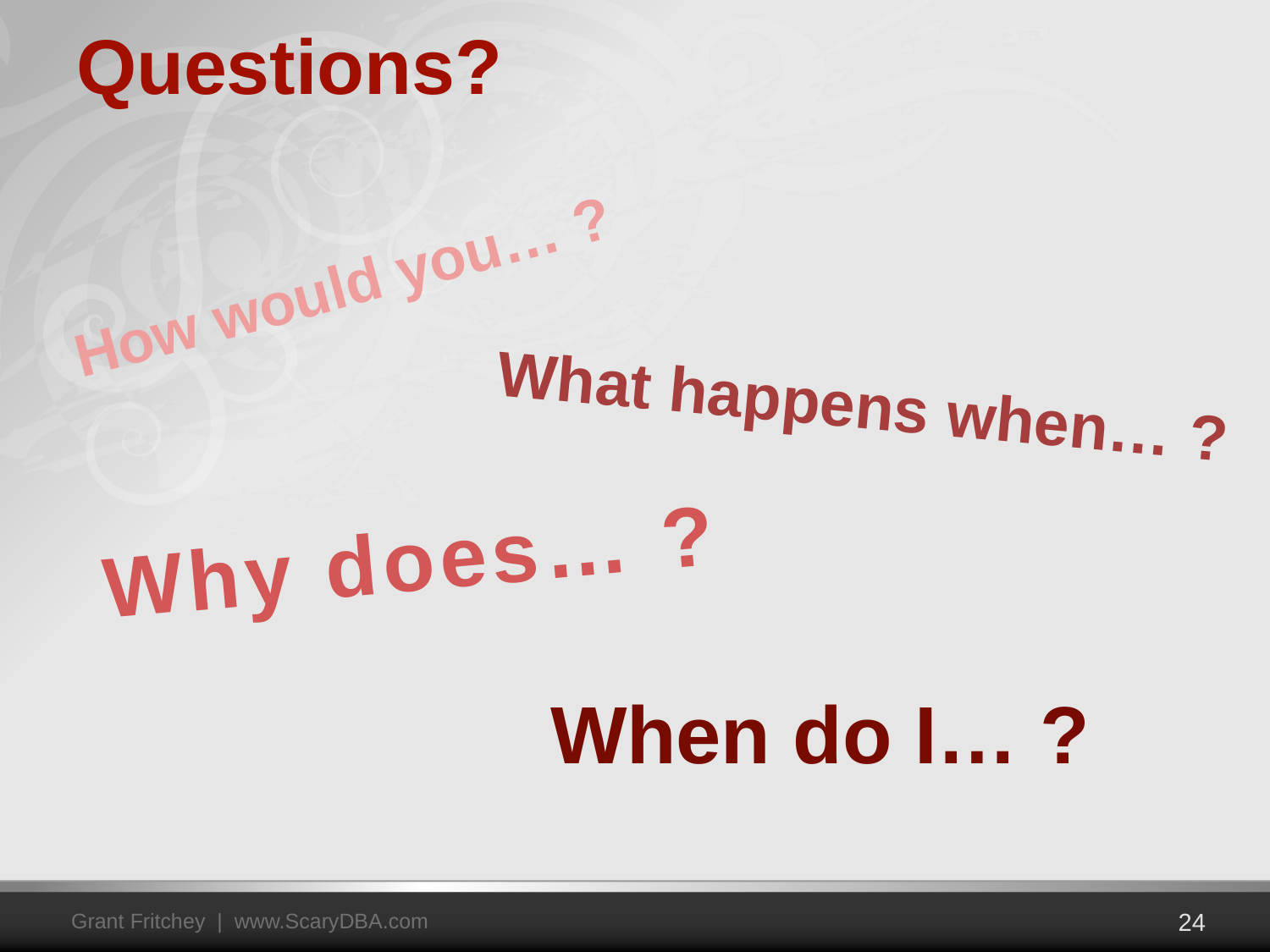

# Questions?

How would you… ?
What happens when… ?
Why does… ?
When do I… ?
24